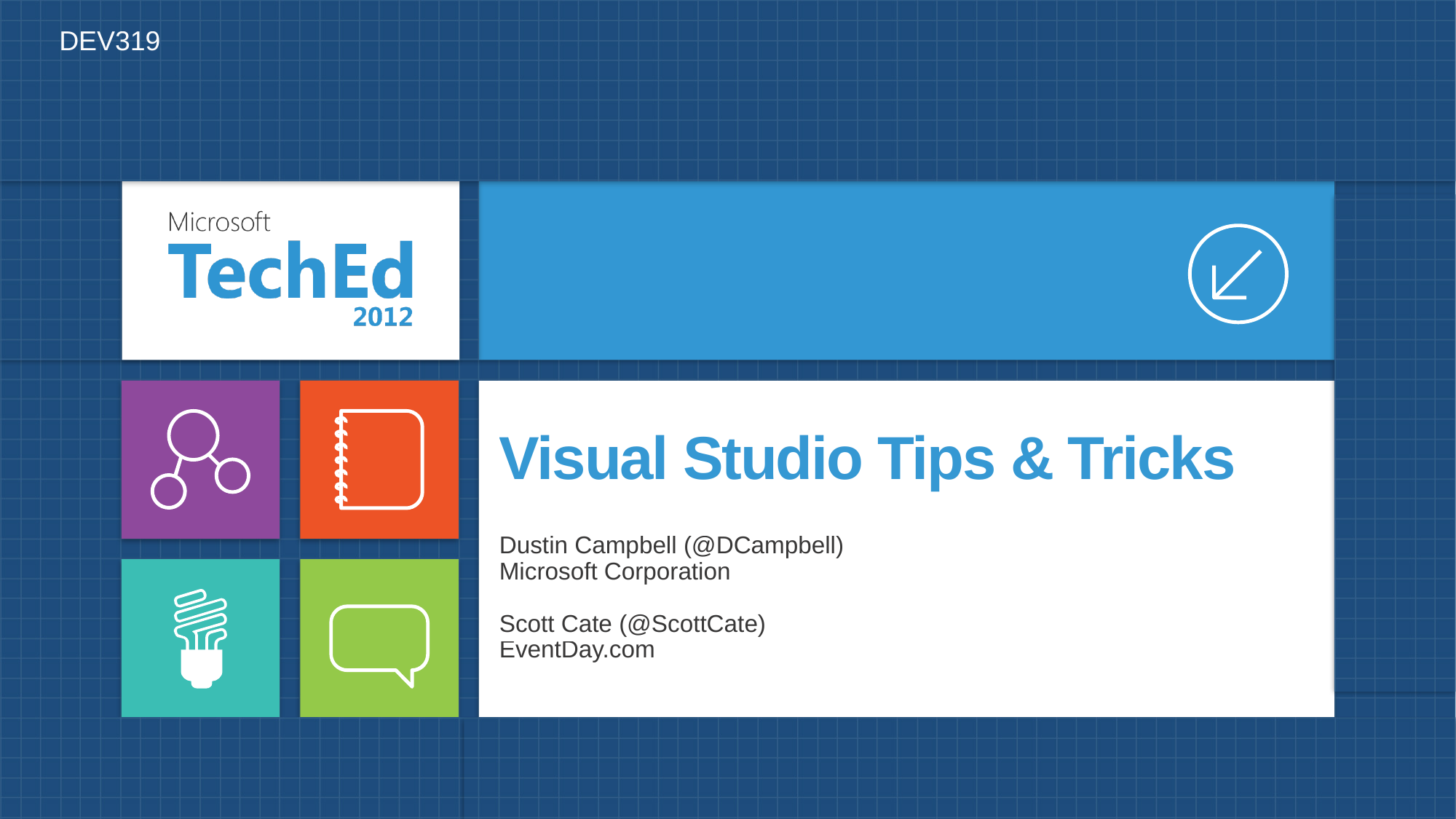

DEV319
# Visual Studio Tips & Tricks
Dustin Campbell (@DCampbell)
Microsoft Corporation

Scott Cate (@ScottCate)
EventDay.com